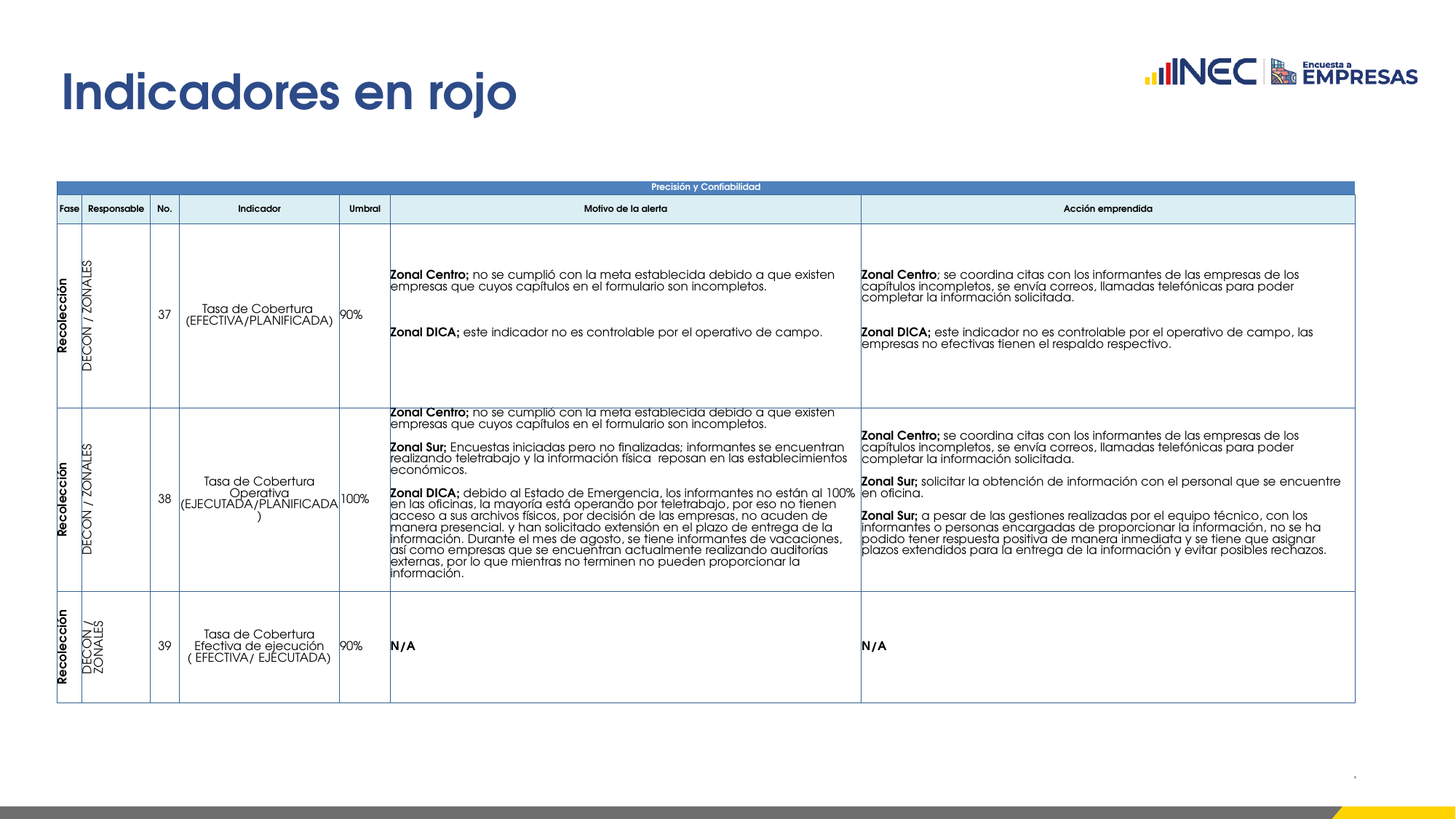

Indicadores en rojo
| Precisión y Confiabilidad |  |  |  |  |  |  |
| --- | --- | --- | --- | --- | --- | --- |
| Fase | Responsable | No. | Indicador | Umbral | Motivo de la alerta | Acción emprendida |
| Recolección | DECON / ZONALES | 37 | Tasa de Cobertura (EFECTIVA/PLANIFICADA) | 90% | Zonal Centro; no se cumplió con la meta establecida debido a que existen empresas que cuyos capítulos en el formulario son incompletos. Zonal DICA; este indicador no es controlable por el operativo de campo. | Zonal Centro; se coordina citas con los informantes de las empresas de los capítulos incompletos, se envía correos, llamadas telefónicas para poder completar la información solicitada. Zonal DICA; este indicador no es controlable por el operativo de campo, las empresas no efectivas tienen el respaldo respectivo. |
| Recolección | DECON / ZONALES | 38 | Tasa de Cobertura Operativa (EJECUTADA/PLANIFICADA) | 100% | Zonal Centro; no se cumplió con la meta establecida debido a que existen empresas que cuyos capítulos en el formulario son incompletos. Zonal Sur; Encuestas iniciadas pero no finalizadas; informantes se encuentran realizando teletrabajo y la información física reposan en las establecimientos económicos. Zonal DICA; debido al Estado de Emergencia, los informantes no están al 100% en las oficinas, la mayoría está operando por teletrabajo, por eso no tienen acceso a sus archivos físicos, por decisión de las empresas, no acuden de manera presencial. y han solicitado extensión en el plazo de entrega de la información. Durante el mes de agosto, se tiene informantes de vacaciones, así como empresas que se encuentran actualmente realizando auditorías externas, por lo que mientras no terminen no pueden proporcionar la información. | Zonal Centro; se coordina citas con los informantes de las empresas de los capítulos incompletos, se envía correos, llamadas telefónicas para poder completar la información solicitada. Zonal Sur; solicitar la obtención de información con el personal que se encuentre en oficina. Zonal Sur; a pesar de las gestiones realizadas por el equipo técnico, con los informantes o personas encargadas de proporcionar la información, no se ha podido tener respuesta positiva de manera inmediata y se tiene que asignar plazos extendidos para la entrega de la información y evitar posibles rechazos. |
| Recolección | DECON / ZONALES | 39 | Tasa de Cobertura Efectiva de ejecución ( EFECTIVA/ EJECUTADA) | 90% | N/A | N/A |